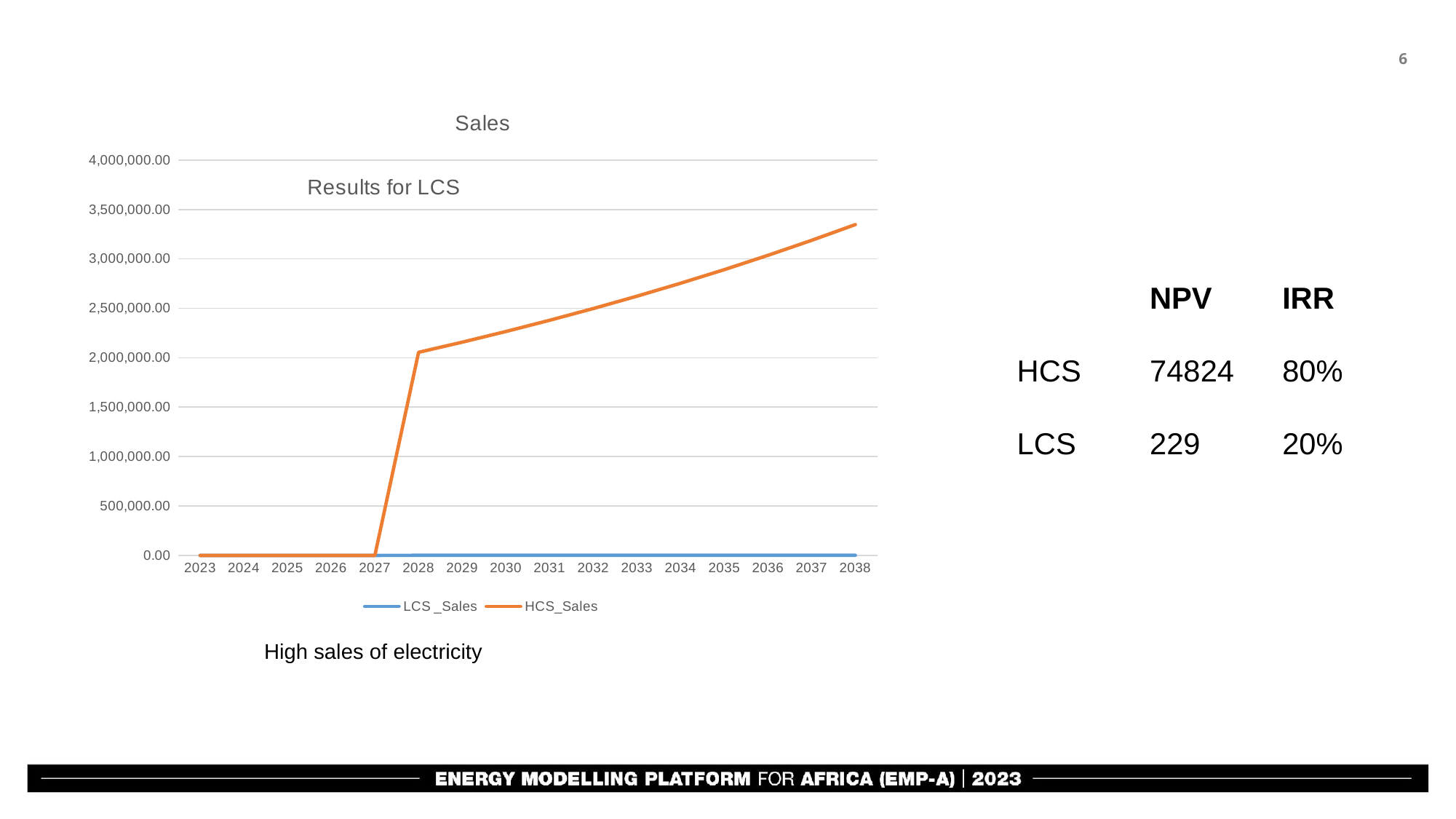

### Chart: Sales

| Category | LCS _Sales | HCS_Sales  |
|---|---|---|
| 2023 | 0.0 | 0.0 |
| 2024 | 0.0 | 0.0 |
| 2025 | 0.0 | 0.0 |
| 2026 | 0.0 | 0.0 |
| 2027 | 0.0 | 0.0 |
| 2028 | 638.14078125 | 2054621.8733906 |
| 2029 | 670.0478203125 | 2157352.9670602 |
| 2030 | 703.55021132813 | 2265220.6154132 |
| 2031 | 738.72772189453 | 2378481.6461838 |
| 2032 | 775.66410798926 | 2497405.728493 |
| 2033 | 814.44731338872 | 2622276.0149177 |
| 2034 | 855.16967905816 | 2753389.8156635 |
| 2035 | 897.92816301107 | 2891059.3064467 |
| 2036 | 942.82457116162 | 3035612.2717691 |
| 2037 | 989.9657997197 | 3187392.8853575 |
| 2038 | 1039.4640897057 | 3346762.5296254 |

### Chart: Results for LCS

| Category |
|---|
|  | NPV | IRR |
| --- | --- | --- |
| HCS | 74824 | 80% |
| LCS | 229 | 20% |
High sales of electricity